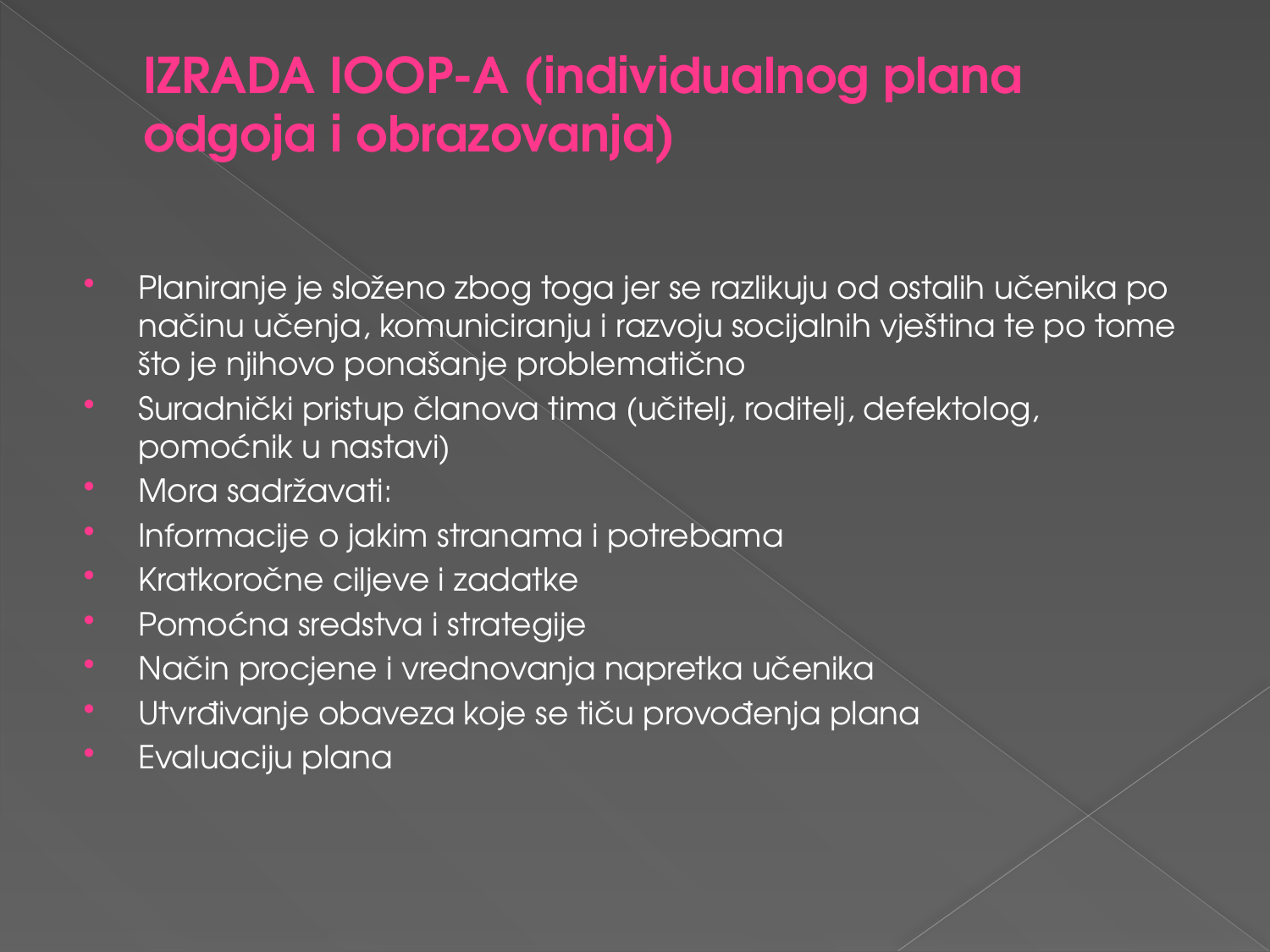

# IZRADA IOOP-A (individualnog plana odgoja i obrazovanja)
Planiranje je složeno zbog toga jer se razlikuju od ostalih učenika po načinu učenja, komuniciranju i razvoju socijalnih vještina te po tome što je njihovo ponašanje problematično
Suradnički pristup članova tima (učitelj, roditelj, defektolog, pomoćnik u nastavi)
Mora sadržavati:
Informacije o jakim stranama i potrebama
Kratkoročne ciljeve i zadatke
Pomoćna sredstva i strategije
Način procjene i vrednovanja napretka učenika
Utvrđivanje obaveza koje se tiču provođenja plana
Evaluaciju plana